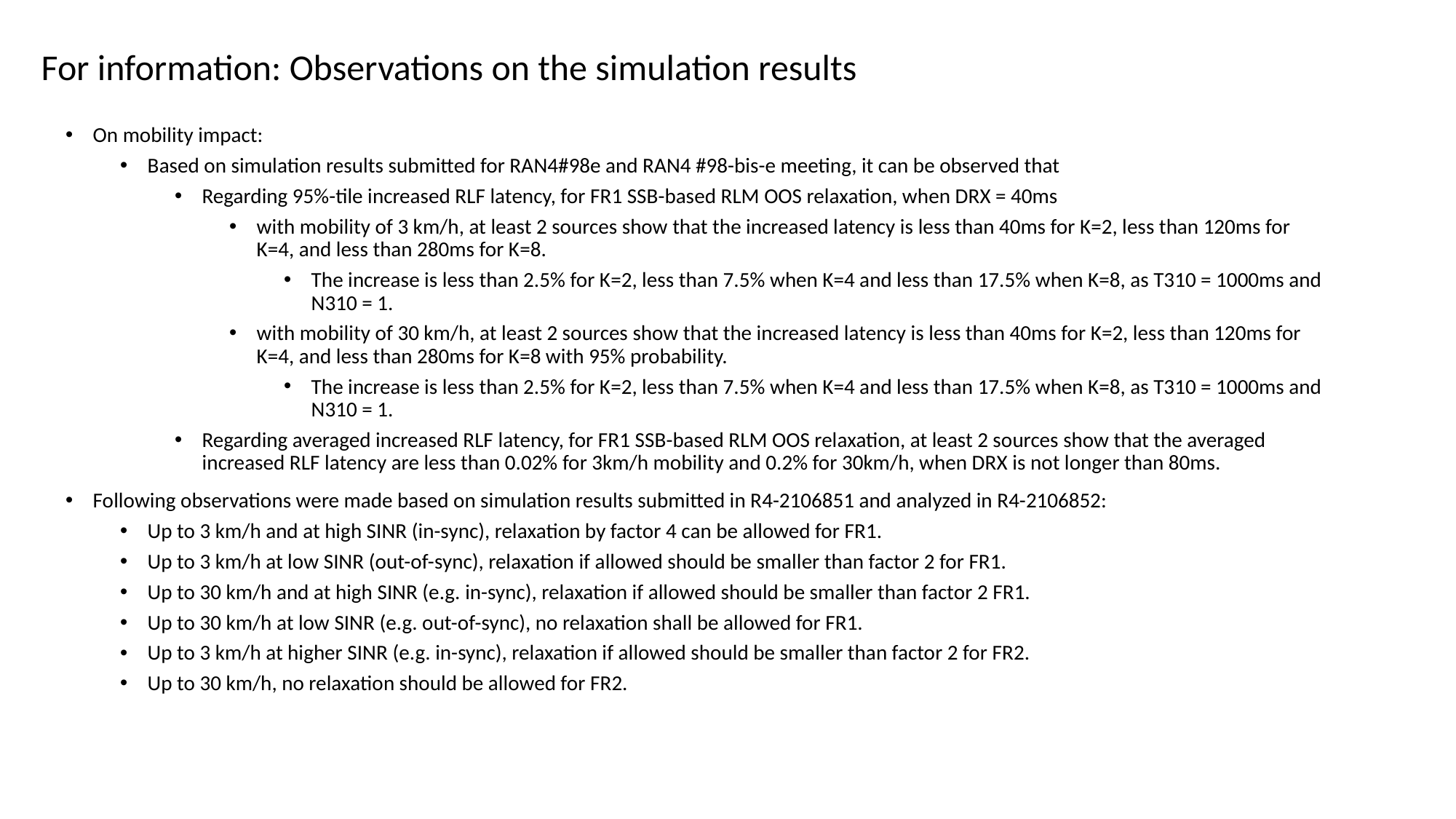

# For information: Observations on the simulation results
On mobility impact:
Based on simulation results submitted for RAN4#98e and RAN4 #98-bis-e meeting, it can be observed that
Regarding 95%-tile increased RLF latency, for FR1 SSB-based RLM OOS relaxation, when DRX = 40ms
with mobility of 3 km/h, at least 2 sources show that the increased latency is less than 40ms for K=2, less than 120ms for K=4, and less than 280ms for K=8.
The increase is less than 2.5% for K=2, less than 7.5% when K=4 and less than 17.5% when K=8, as T310 = 1000ms and N310 = 1.
with mobility of 30 km/h, at least 2 sources show that the increased latency is less than 40ms for K=2, less than 120ms for K=4, and less than 280ms for K=8 with 95% probability.
The increase is less than 2.5% for K=2, less than 7.5% when K=4 and less than 17.5% when K=8, as T310 = 1000ms and N310 = 1.
Regarding averaged increased RLF latency, for FR1 SSB-based RLM OOS relaxation, at least 2 sources show that the averaged increased RLF latency are less than 0.02% for 3km/h mobility and 0.2% for 30km/h, when DRX is not longer than 80ms.
Following observations were made based on simulation results submitted in R4-2106851 and analyzed in R4-2106852:
Up to 3 km/h and at high SINR (in-sync), relaxation by factor 4 can be allowed for FR1.
Up to 3 km/h at low SINR (out-of-sync), relaxation if allowed should be smaller than factor 2 for FR1.
Up to 30 km/h and at high SINR (e.g. in-sync), relaxation if allowed should be smaller than factor 2 FR1.
Up to 30 km/h at low SINR (e.g. out-of-sync), no relaxation shall be allowed for FR1.
Up to 3 km/h at higher SINR (e.g. in-sync), relaxation if allowed should be smaller than factor 2 for FR2.
Up to 30 km/h, no relaxation should be allowed for FR2.